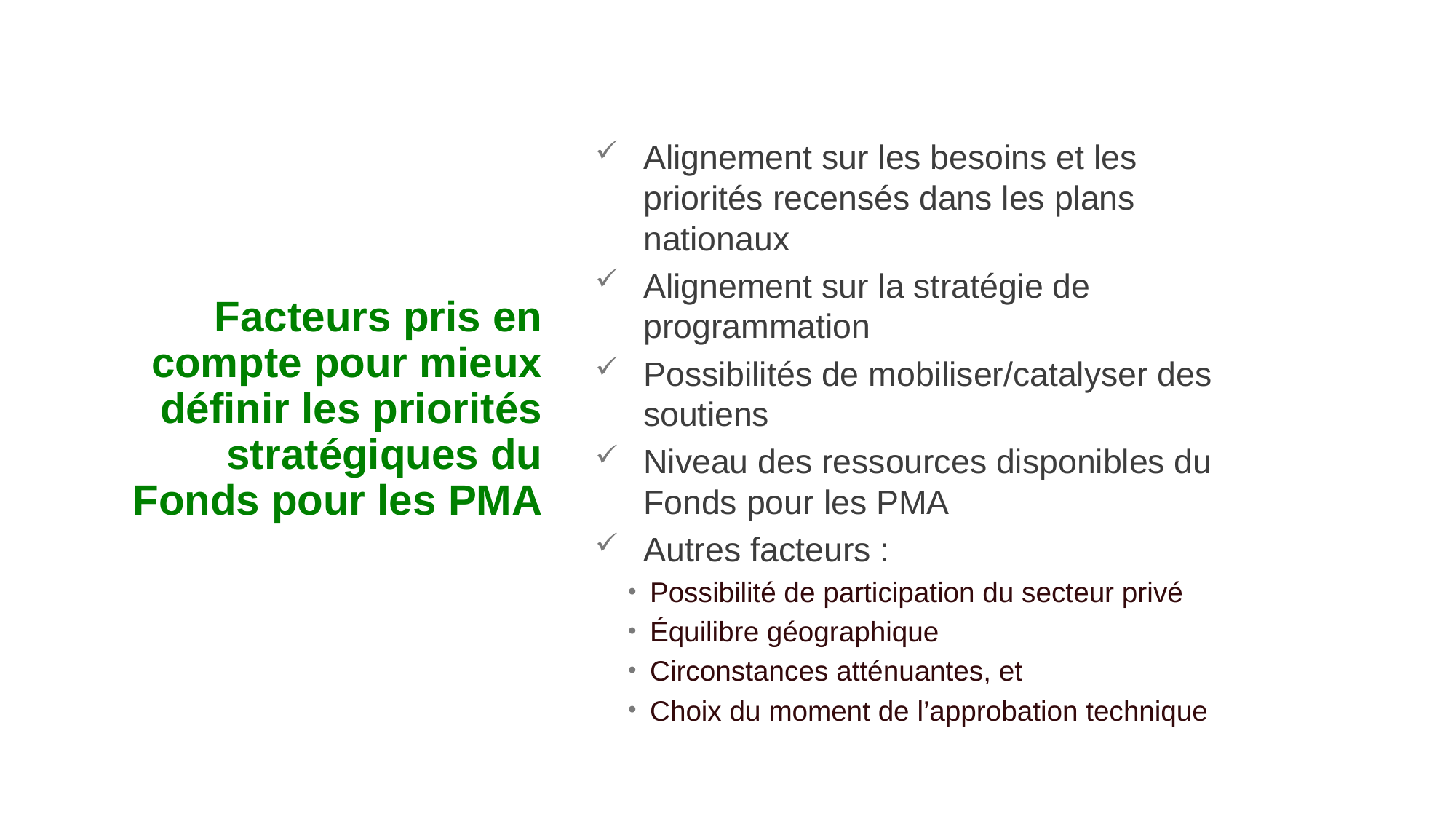

# Facteurs pris en compte pour mieux définir les priorités stratégiques du Fonds pour les PMA
Alignement sur les besoins et les priorités recensés dans les plans nationaux
Alignement sur la stratégie de programmation
Possibilités de mobiliser/catalyser des soutiens
Niveau des ressources disponibles du Fonds pour les PMA
Autres facteurs :
Possibilité de participation du secteur privé
Équilibre géographique
Circonstances atténuantes, et
Choix du moment de l’approbation technique